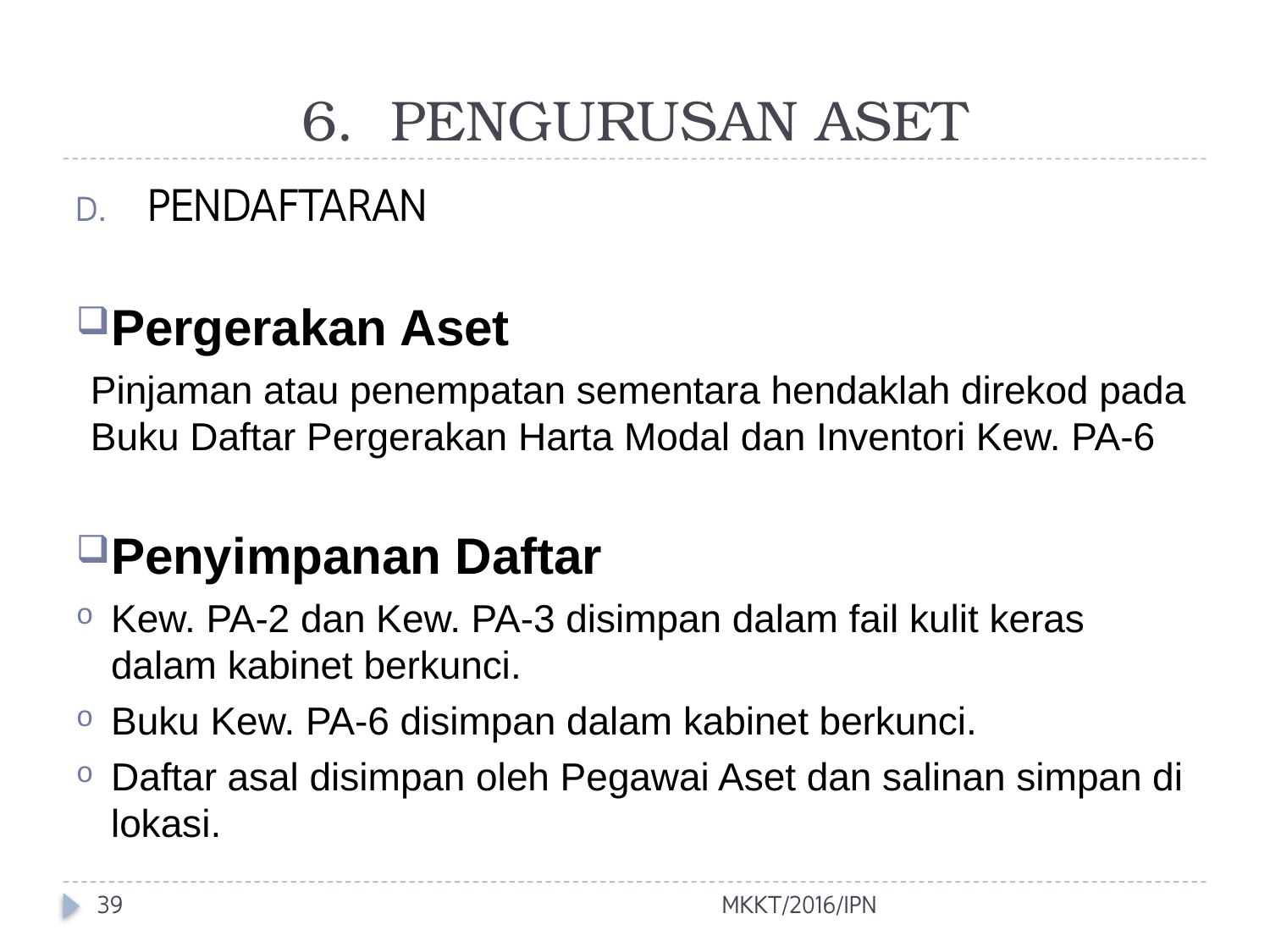

# 6.  PENGURUSAN ASET
PENDAFTARAN

Pergerakan Aset
Pinjaman atau penempatan sementara hendaklah direkod pada Buku Daftar Pergerakan Harta Modal dan Inventori Kew. PA-6

Penyimpanan Daftar
Kew. PA-2 dan Kew. PA-3 disimpan dalam fail kulit keras dalam kabinet berkunci.
Buku Kew. PA-6 disimpan dalam kabinet berkunci.
Daftar asal disimpan oleh Pegawai Aset dan salinan simpan di lokasi.

39
MKKT/2016/IPN